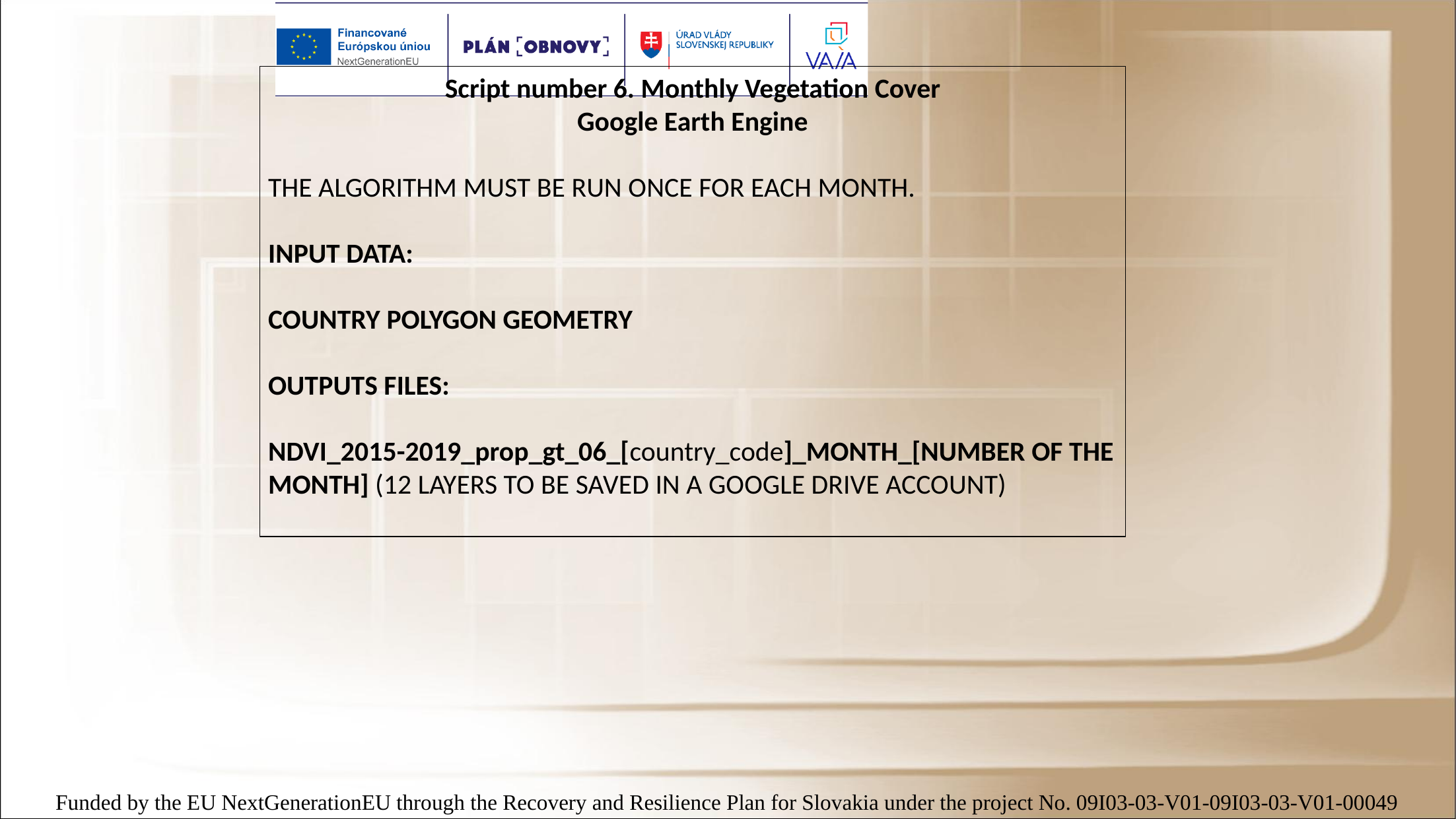

Script number 6. Monthly Vegetation Cover
Google Earth Engine

THE ALGORITHM MUST BE RUN ONCE FOR EACH MONTH.

INPUT DATA:

COUNTRY POLYGON GEOMETRY

OUTPUTS FILES:

NDVI_2015-2019_prop_gt_06_[country_code]_MONTH_[NUMBER OF THE MONTH] (12 LAYERS TO BE SAVED IN A GOOGLE DRIVE ACCOUNT)